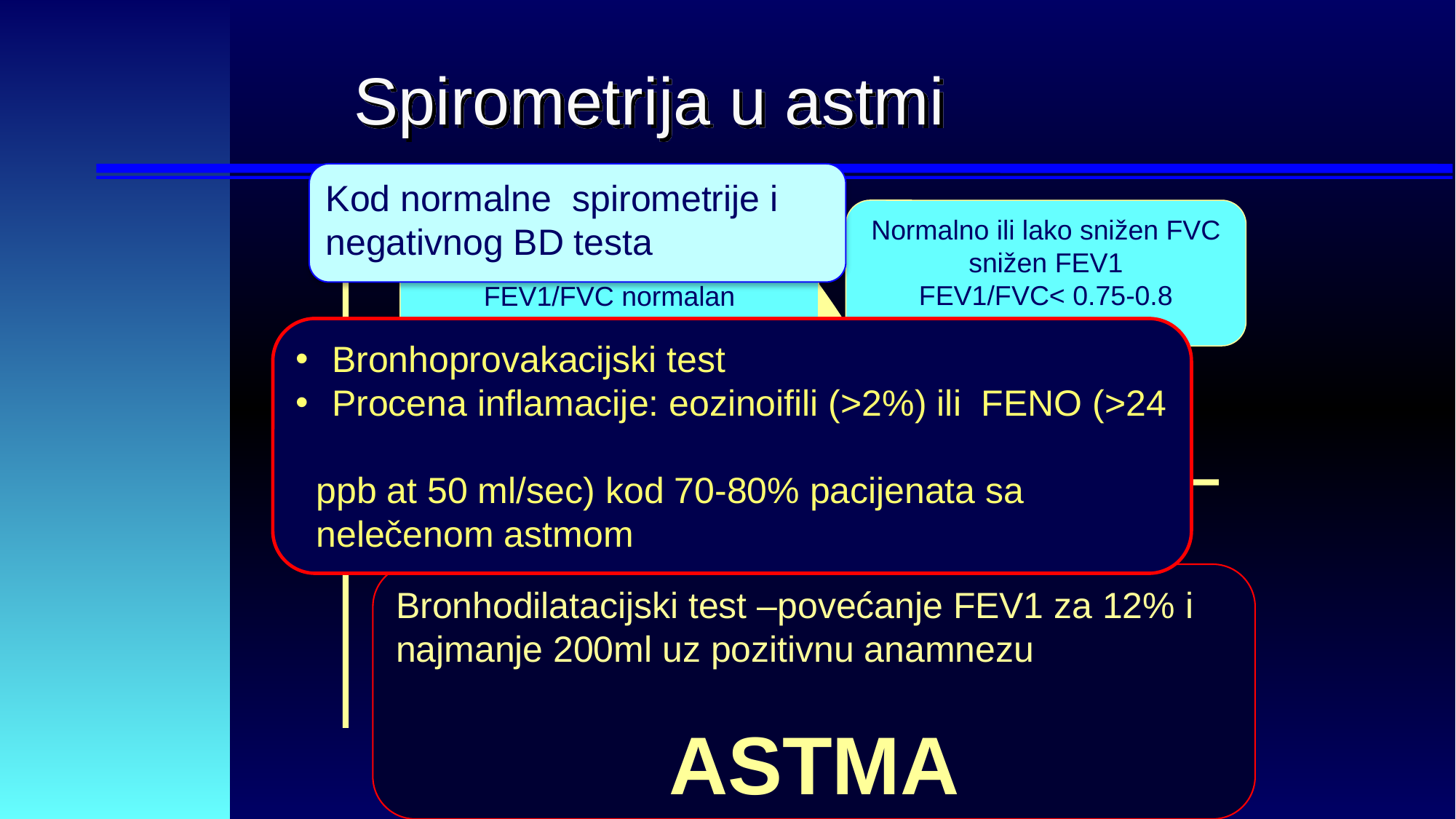

# Spirometrija u astmi
Kod normalne  spirometrije i negativnog BD testa
Normalan FVC
Normalan FEV1
FEV1/FVC normalan
Normalno ili lako snižen FVC
snižen FEV1
FEV1/FVC< 0.75-0.8

 Bronhoprovakacijski test
 Procena inflamacije: eozinoifili (>2%) ili  FENO (>24
  ppb at 50 ml/sec) kod 70-80% pacijenata sa
  nelečenom astmom

Bronhodilatacijski test –povećanje FEV1 za 12% i najmanje 200ml uz pozitivnu anamnezu

            ASTMA
Normalno		Astma